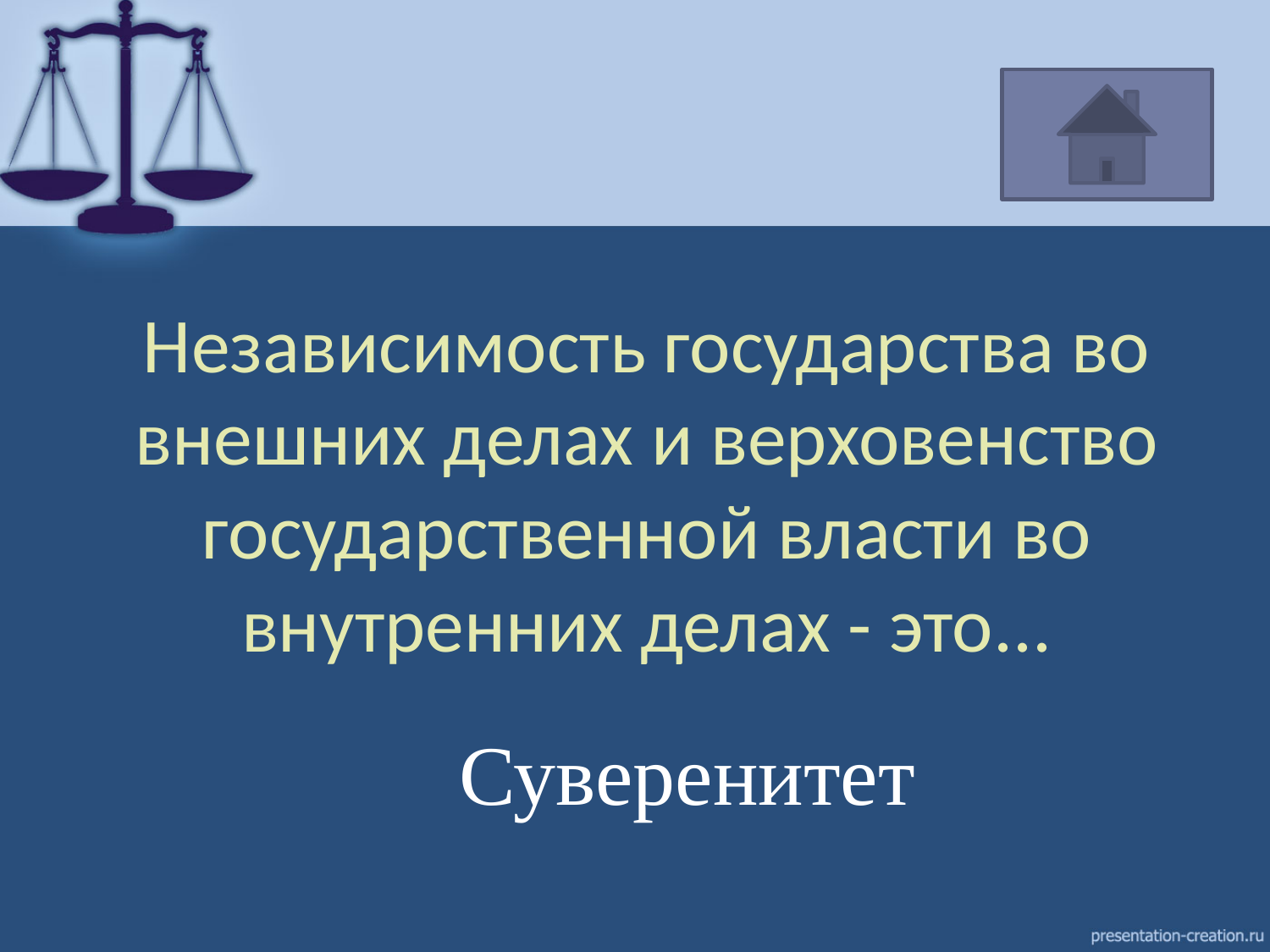

# Независимость государства во внешних делах и верховенство государственной власти во внутренних делах - это...
Суверенитет